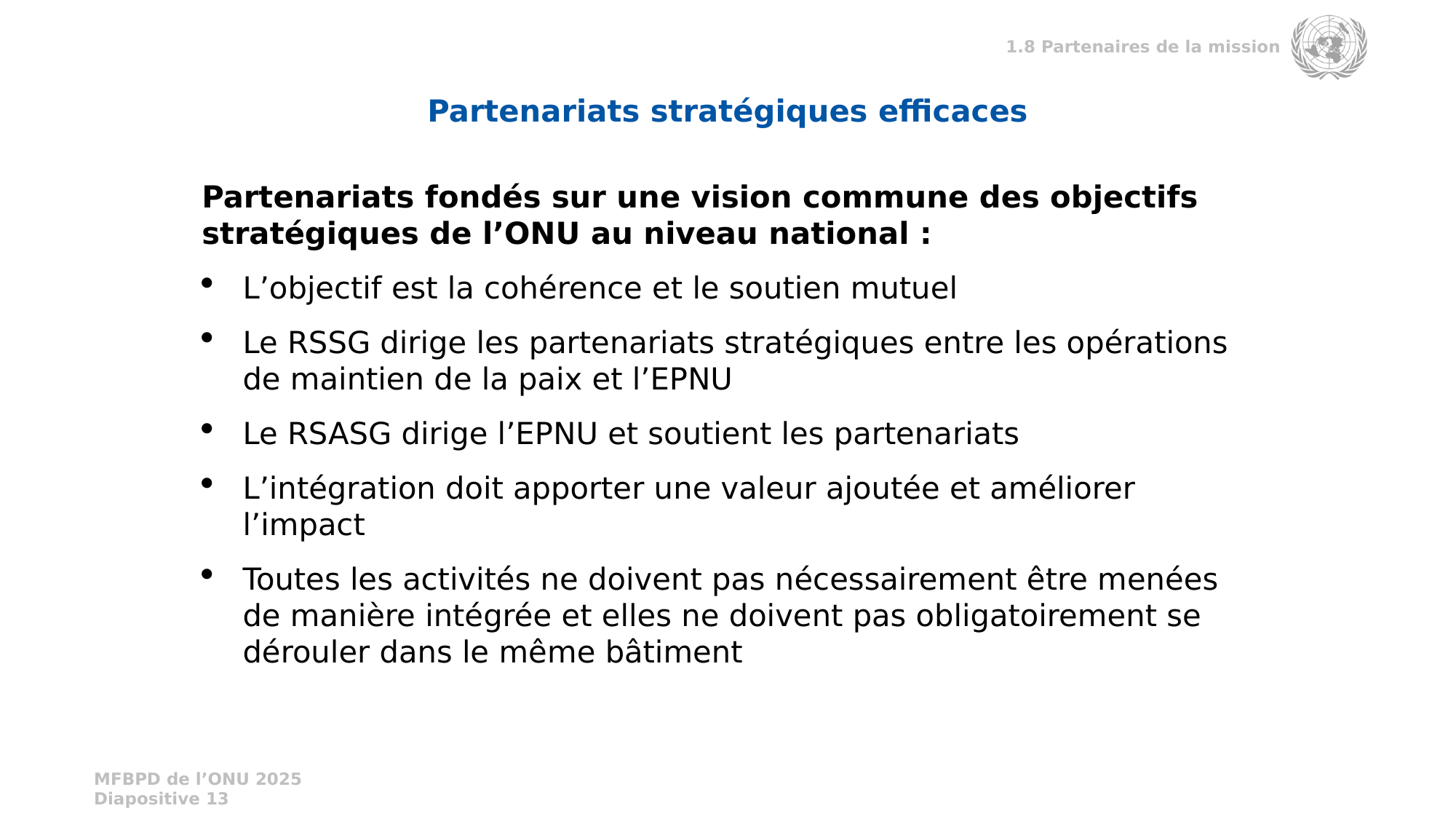

Partenariats stratégiques efficaces
Partenariats fondés sur une vision commune des objectifs stratégiques de l’ONU au niveau national :
L’objectif est la cohérence et le soutien mutuel
Le RSSG dirige les partenariats stratégiques entre les opérations de maintien de la paix et l’EPNU
Le RSASG dirige l’EPNU et soutient les partenariats
L’intégration doit apporter une valeur ajoutée et améliorer l’impact
Toutes les activités ne doivent pas nécessairement être menées de manière intégrée et elles ne doivent pas obligatoirement se dérouler dans le même bâtiment